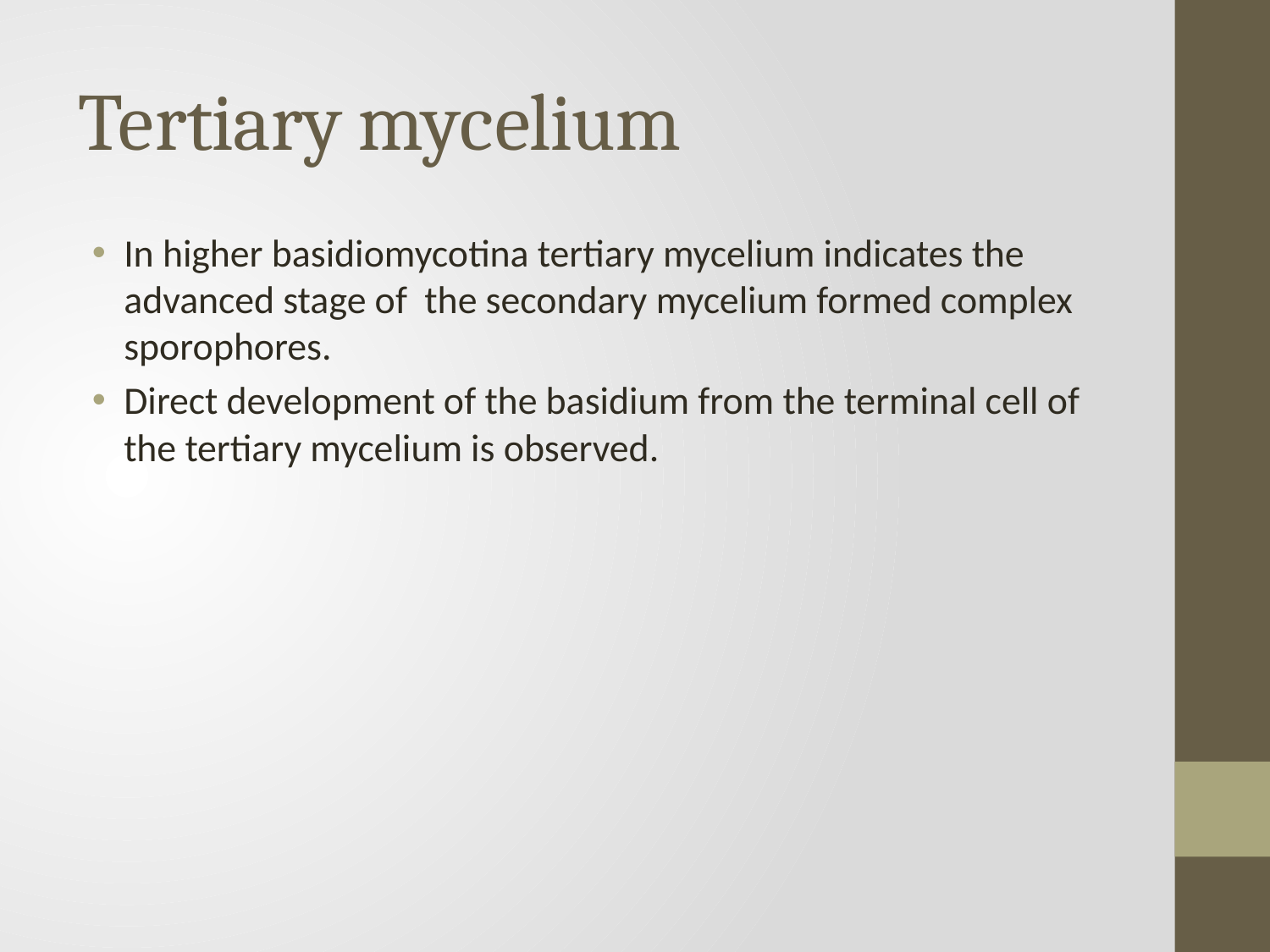

# Tertiary mycelium
In higher basidiomycotina tertiary mycelium indicates the advanced stage of  the secondary mycelium formed complex sporophores.
Direct development of the basidium from the terminal cell of the tertiary mycelium is observed.